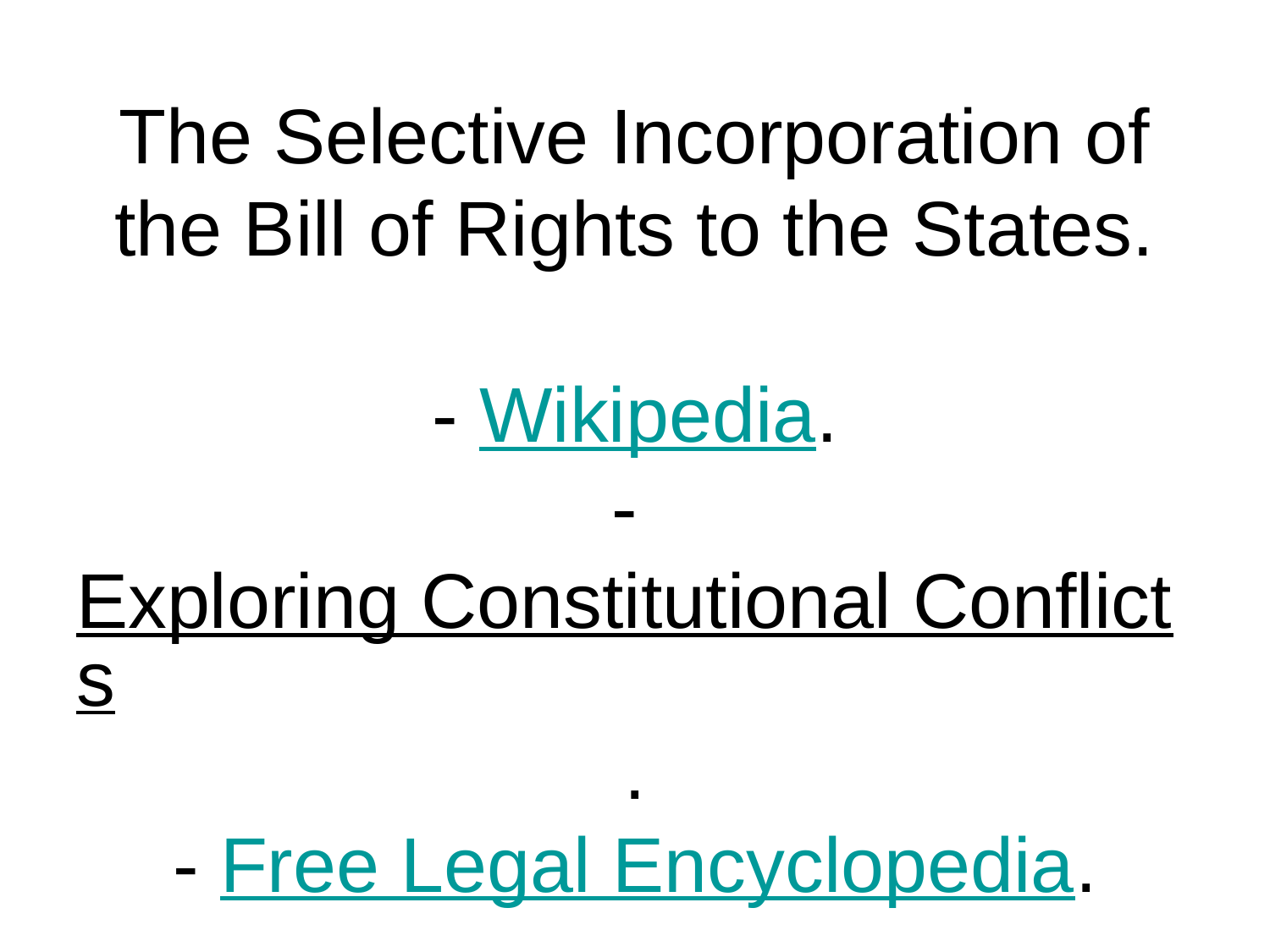

# The Selective Incorporation of the Bill of Rights to the States. - Wikipedia. - Exploring Constitutional Conflicts. - Free Legal Encyclopedia.